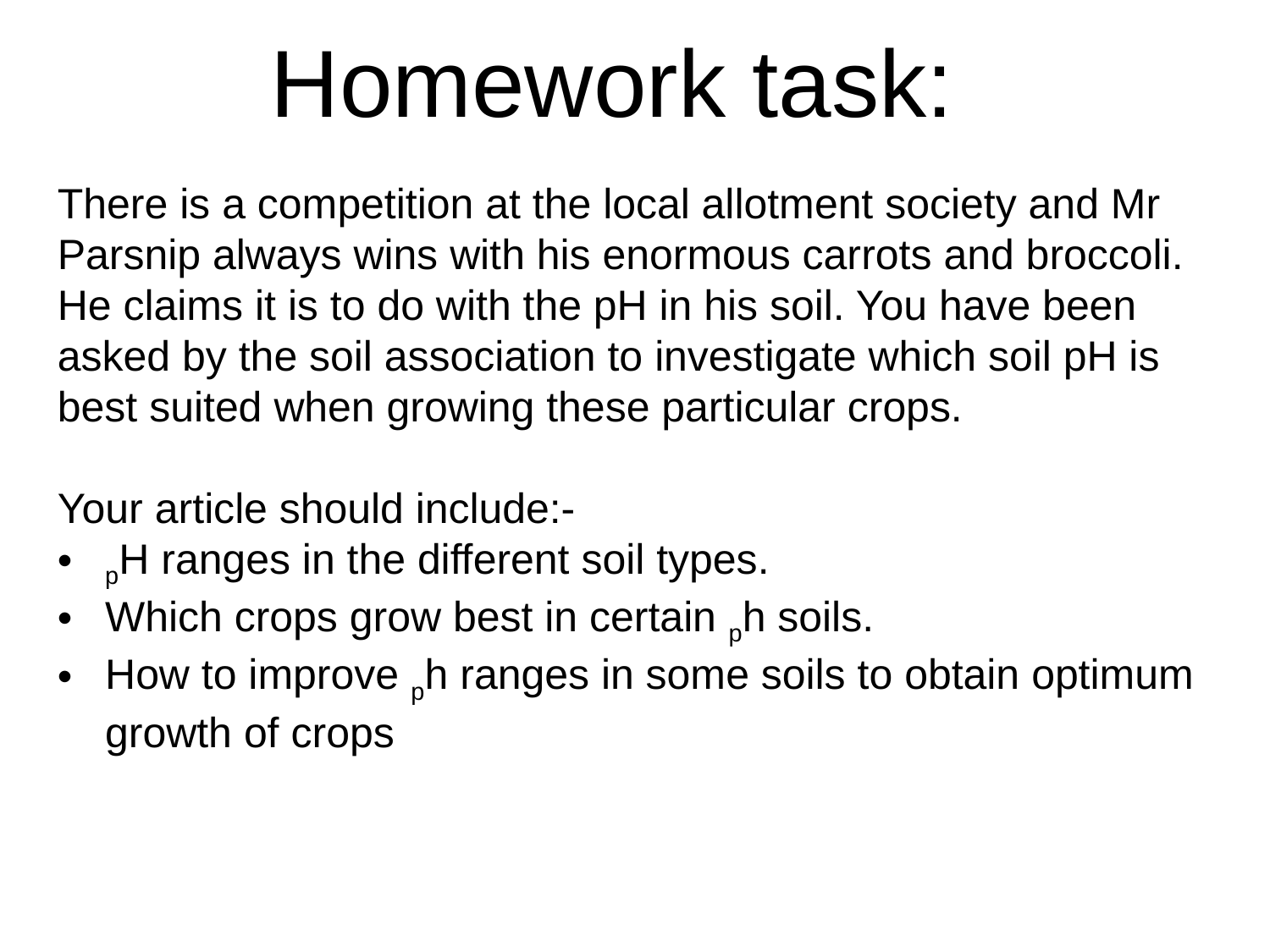

Homework task:

There is a competition at the local allotment society and Mr Parsnip always wins with his enormous carrots and broccoli. He claims it is to do with the pH in his soil. You have been asked by the soil association to investigate which soil pH is best suited when growing these particular crops.

Your article should include:-
pH ranges in the different soil types.
Which crops grow best in certain ph soils.
How to improve ph ranges in some soils to obtain optimum growth of crops